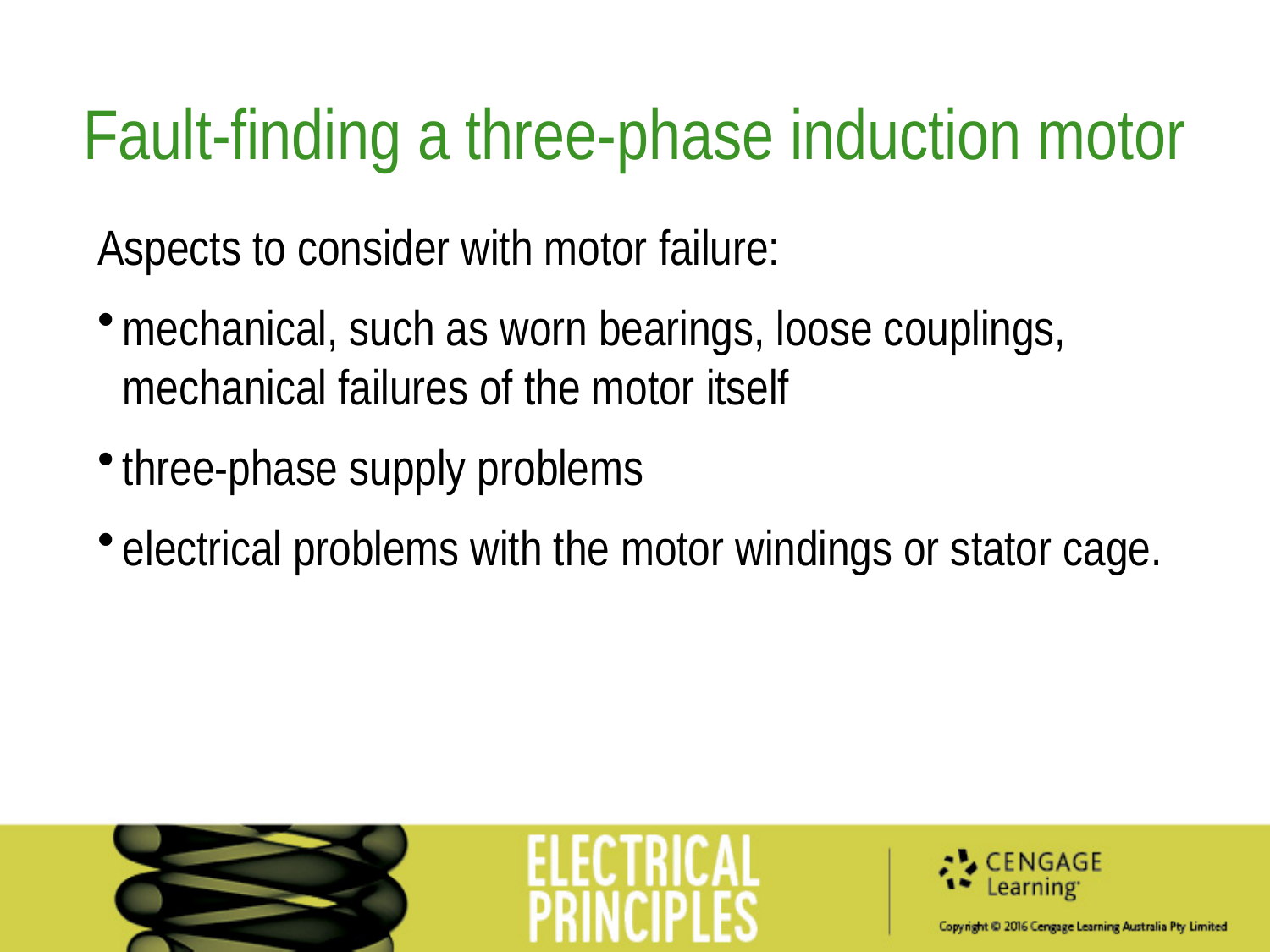

Fault-finding a three-phase induction motor
Aspects to consider with motor failure:
mechanical, such as worn bearings, loose couplings, mechanical failures of the motor itself
three-phase supply problems
electrical problems with the motor windings or stator cage.